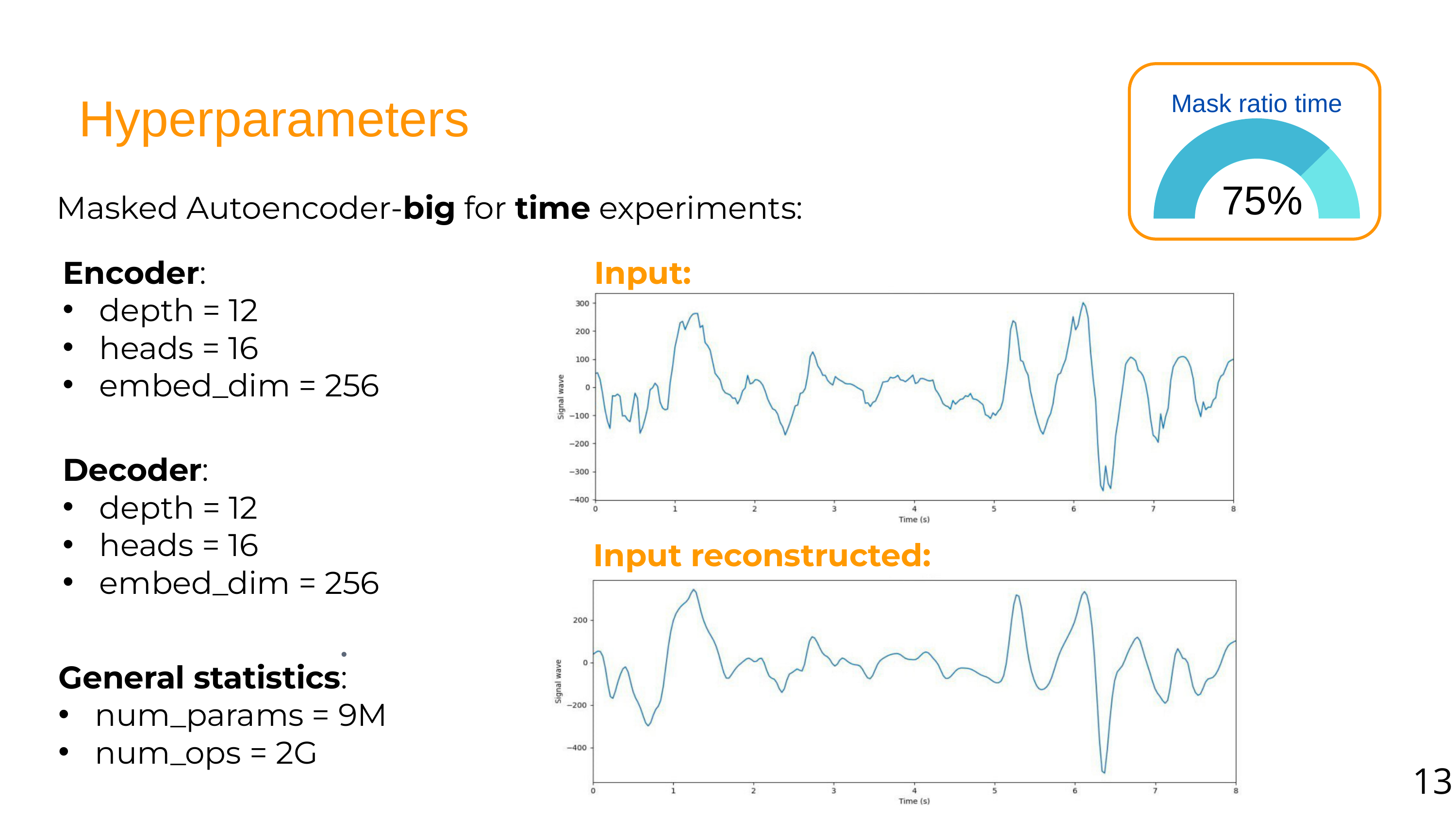

Mask ratio time
Hyperparameters

75%
Masked Autoencoder-big for time experiments:
Encoder:
depth = 12
heads = 16
embed_dim = 256
 Input:

Decoder:
depth = 12
heads = 16
embed_dim = 256
 Input reconstructed:

•
General statistics:
num_params = 9M
num_ops = 2G
13